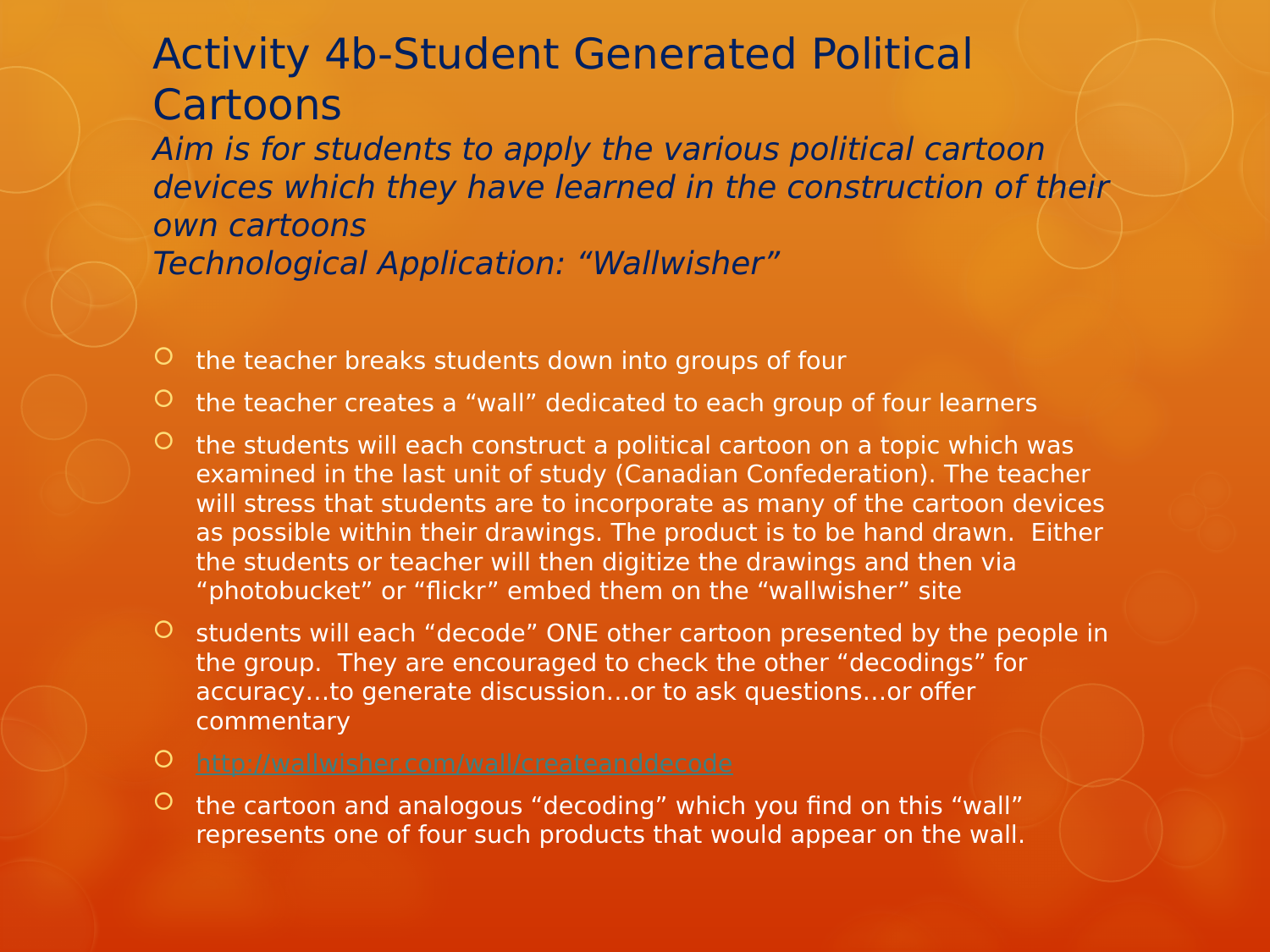

# Activity 4b-Student Generated Political Cartoons Aim is for students to apply the various political cartoon devices which they have learned in the construction of their own cartoons Technological Application: “Wallwisher”
the teacher breaks students down into groups of four
the teacher creates a “wall” dedicated to each group of four learners
the students will each construct a political cartoon on a topic which was examined in the last unit of study (Canadian Confederation). The teacher will stress that students are to incorporate as many of the cartoon devices as possible within their drawings. The product is to be hand drawn.  Either the students or teacher will then digitize the drawings and then via “photobucket” or “flickr” embed them on the “wallwisher” site
students will each “decode” ONE other cartoon presented by the people in the group.  They are encouraged to check the other “decodings” for accuracy…to generate discussion…or to ask questions…or offer commentary
http://wallwisher.com/wall/createanddecode
the cartoon and analogous “decoding” which you find on this “wall” represents one of four such products that would appear on the wall.